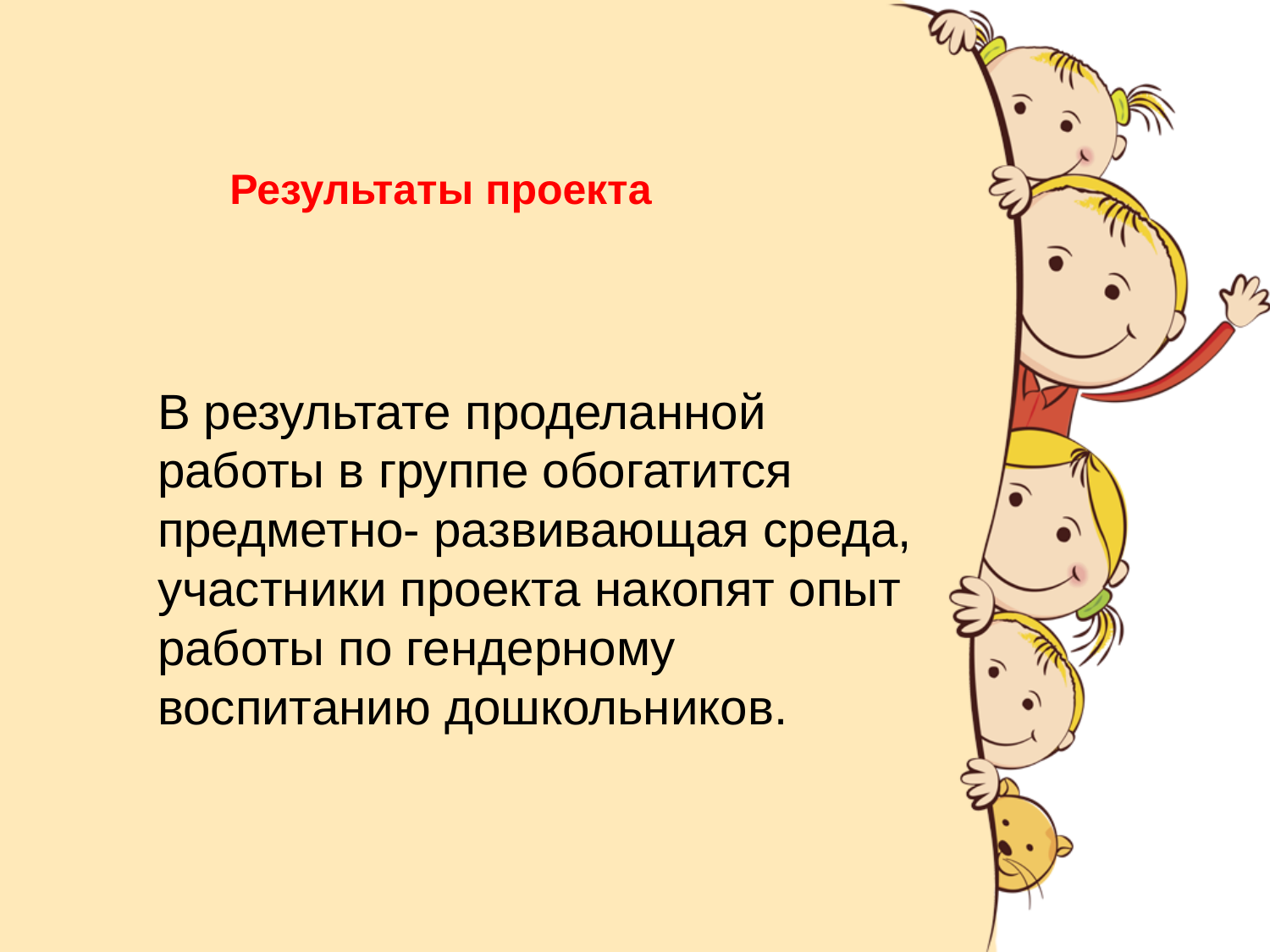

Результаты проекта
В результате проделанной работы в группе обогатится предметно- развивающая среда, участники проекта накопят опыт работы по гендерному воспитанию дошкольников.